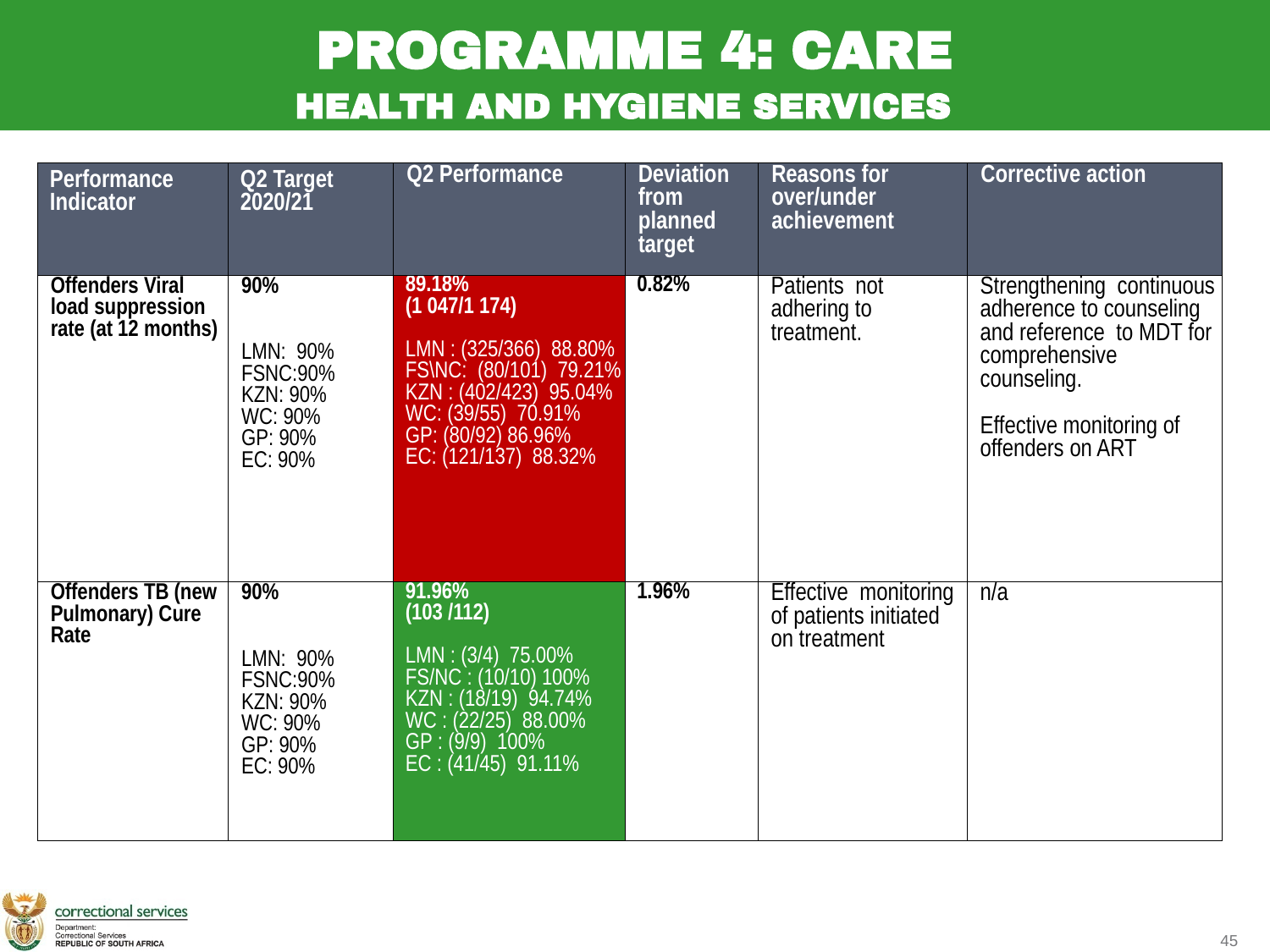

PROGRAMME 4: CARE
HEALTH AND HYGIENE SERVICES
| Performance Indicator | Q2 Target 2020/21 | Q2 Performance | Deviation from planned target | Reasons for over/under achievement | Corrective action |
| --- | --- | --- | --- | --- | --- |
| Offenders Viral load suppression rate (at 12 months) | 90% LMN: 90% FSNC:90% KZN: 90% WC: 90% GP: 90% EC: 90% | 89.18% (1 047/1 174) LMN : (325/366) 88.80% FS\NC: (80/101) 79.21% KZN : (402/423) 95.04% WC: (39/55) 70.91% GP: (80/92) 86.96% EC: (121/137) 88.32% | 0.82% | Patients not adhering to treatment. | Strengthening continuous adherence to counseling and reference to MDT for comprehensive counseling. Effective monitoring of offenders on ART |
| Offenders TB (new Pulmonary) Cure Rate | 90% LMN: 90% FSNC:90% KZN: 90% WC: 90% GP: 90% EC: 90% | 91.96% (103 /112) LMN : (3/4) 75.00% FS/NC : (10/10) 100% KZN : (18/19) 94.74% WC : (22/25) 88.00% GP : (9/9) 100% EC : (41/45) 91.11% | 1.96% | Effective monitoring of patients initiated on treatment | n/a |